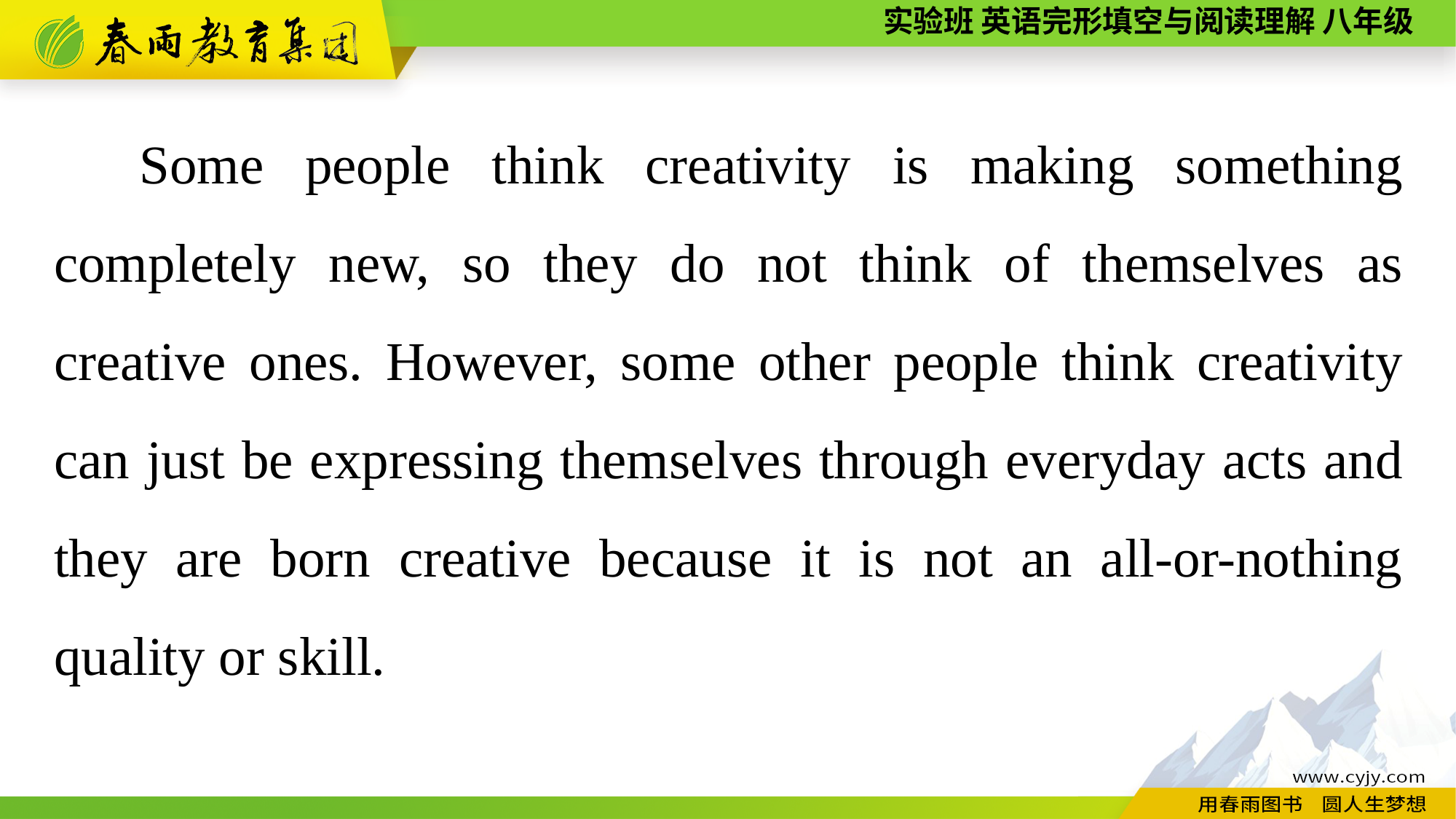

Some people think creativity is making something completely new, so they do not think of themselves as creative ones. However, some other people think creativity can just be expressing themselves through everyday acts and they are born creative because it is not an all-or-nothing quality or skill.